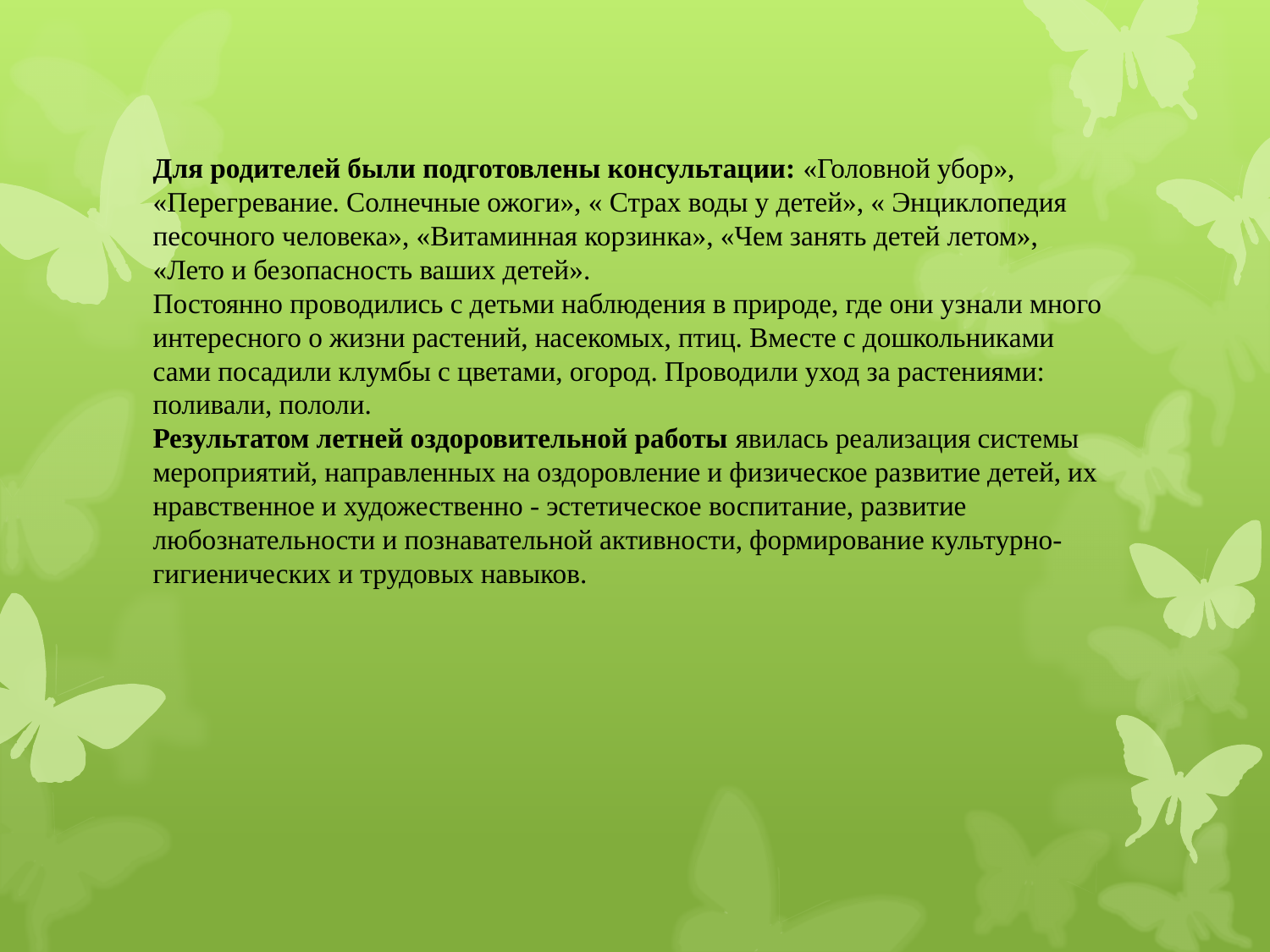

# Для родителей были подготовлены консультации: «Головной убор», «Перегревание. Солнечные ожоги», « Страх воды у детей», « Энциклопедия песочного человека», «Витаминная корзинка», «Чем занять детей летом», «Лето и безопасность ваших детей». Постоянно проводились с детьми наблюдения в природе, где они узнали много интересного о жизни растений, насекомых, птиц. Вместе с дошкольниками сами посадили клумбы с цветами, огород. Проводили уход за растениями: поливали, пололи. Результатом летней оздоровительной работы явилась реализация системы мероприятий, направленных на оздоровление и физическое развитие детей, их нравственное и художественно - эстетическое воспитание, развитие любознательности и познавательной активности, формирование культурно-гигиенических и трудовых навыков.